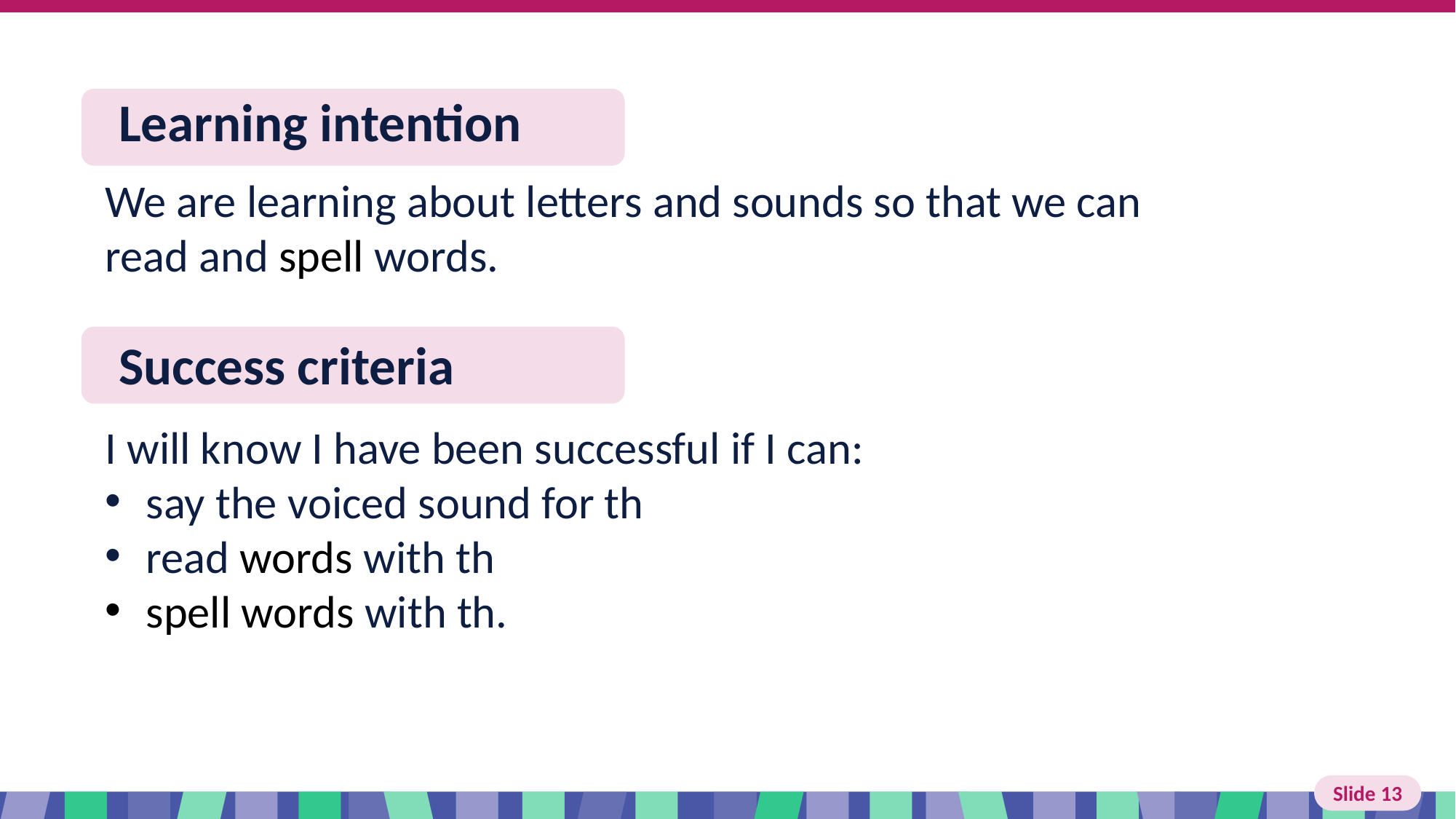

# Slide 13 Learning intention
We are learning about letters and sounds so that we can read and spell words.
I will know I have been successful if I can:
say the voiced sound for th
read words with th
spell words with th.